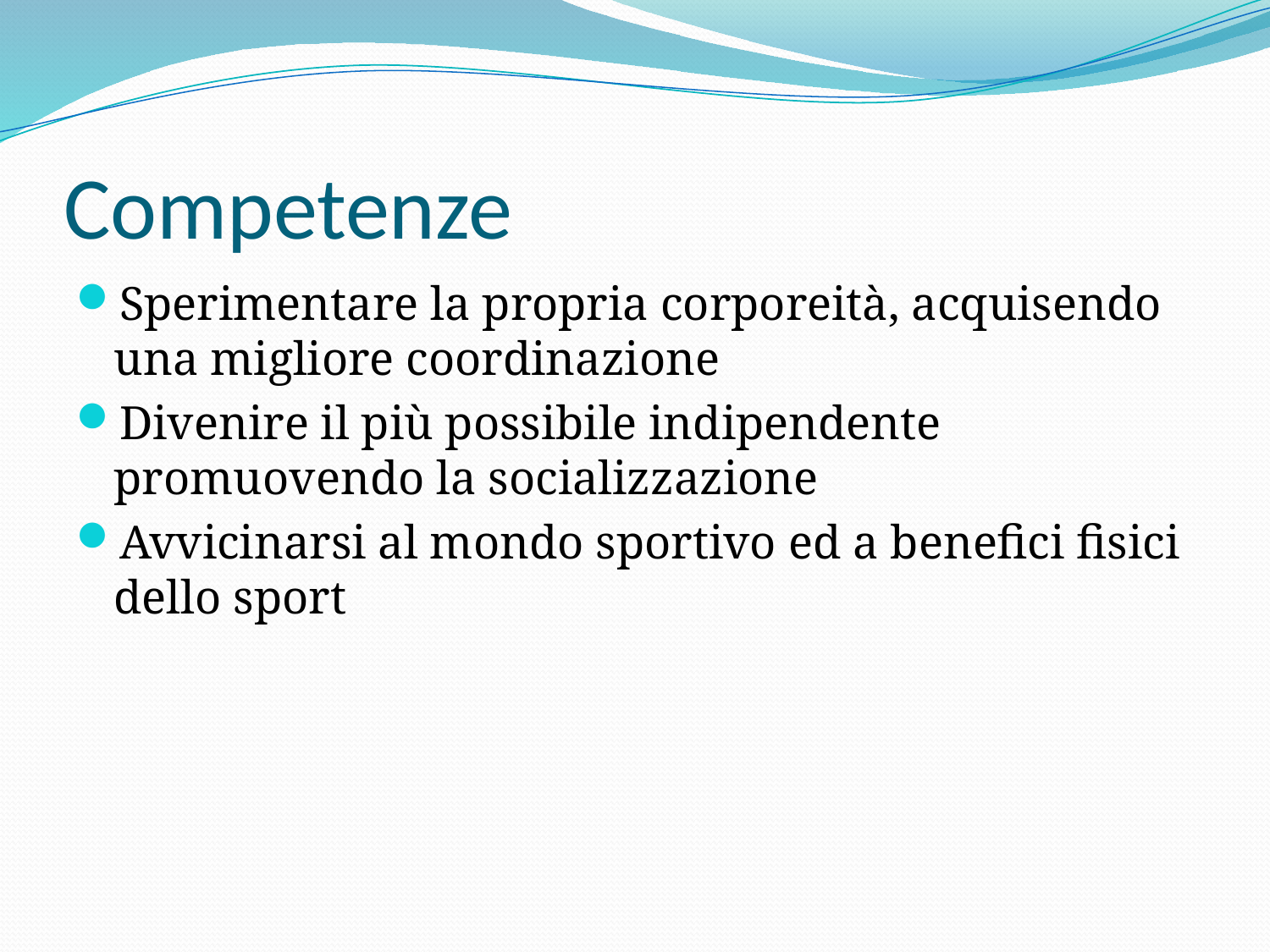

# Competenze
Sperimentare la propria corporeità, acquisendo una migliore coordinazione
Divenire il più possibile indipendente promuovendo la socializzazione
Avvicinarsi al mondo sportivo ed a benefici fisici dello sport